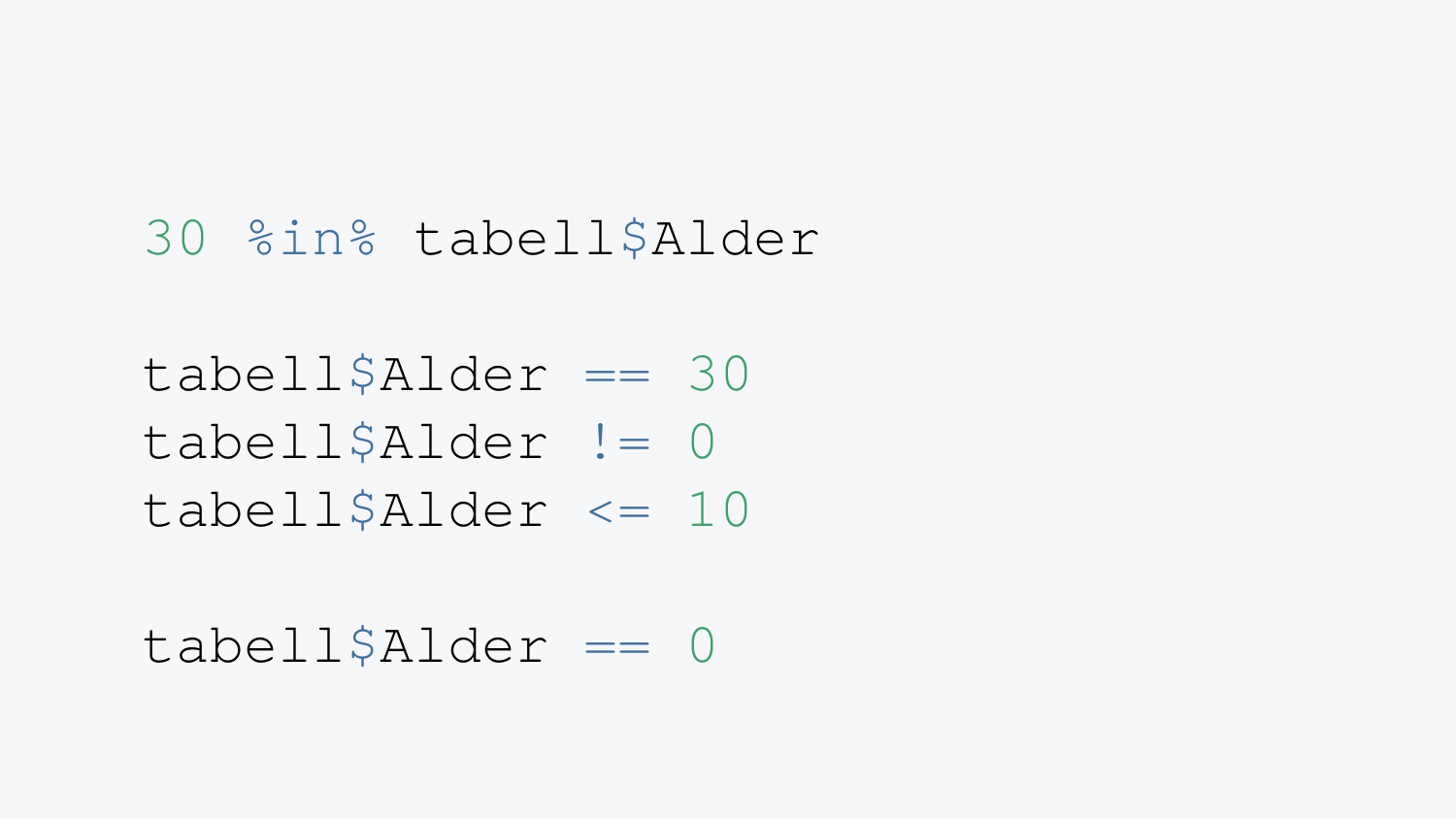

30 %in% tabell$Alder
tabell$Alder == 30
tabell$Alder != 0
tabell$Alder <= 10
tabell$Alder == 0